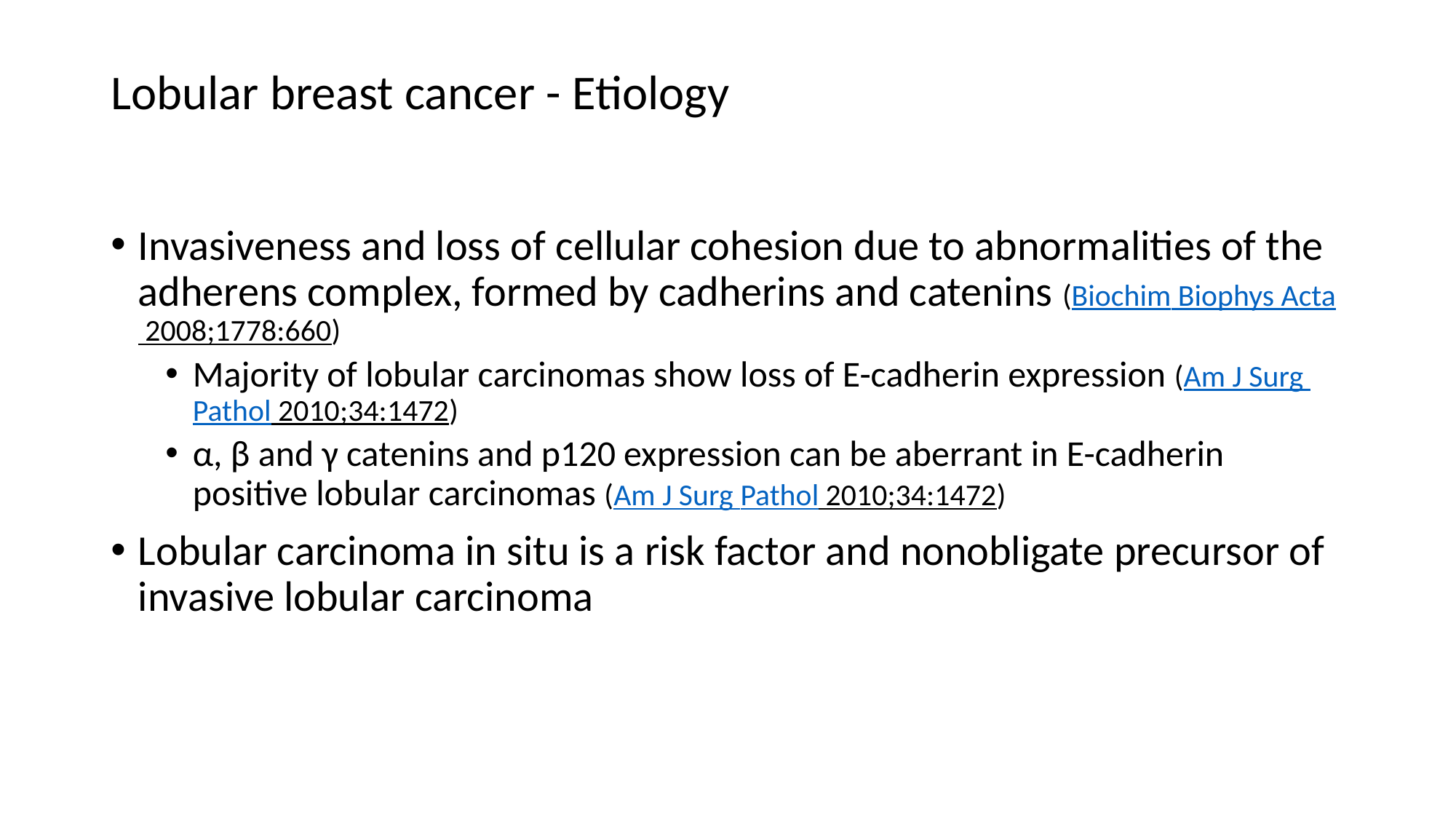

# Lobular breast cancer - Etiology
Invasiveness and loss of cellular cohesion due to abnormalities of the adherens complex, formed by cadherins and catenins (Biochim Biophys Acta 2008;1778:660)
Majority of lobular carcinomas show loss of E-cadherin expression (Am J Surg Pathol 2010;34:1472)
α, β and γ catenins and p120 expression can be aberrant in E-cadherin positive lobular carcinomas (Am J Surg Pathol 2010;34:1472)
Lobular carcinoma in situ is a risk factor and nonobligate precursor of invasive lobular carcinoma